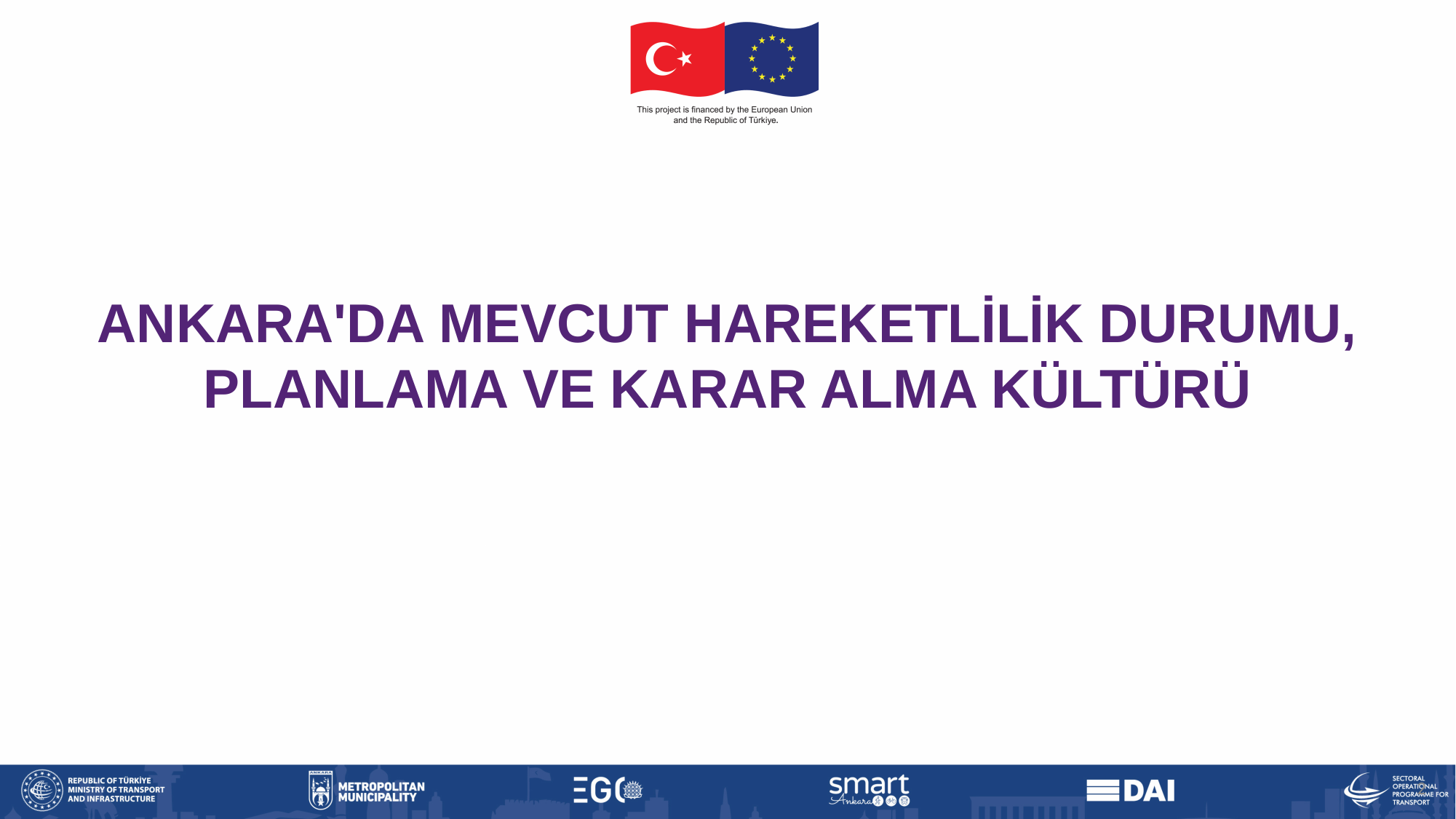

ANKARA'DA MEVCUT HAREKETLİLİK DURUMU, PLANLAMA VE KARAR ALMA KÜLTÜRÜ
2